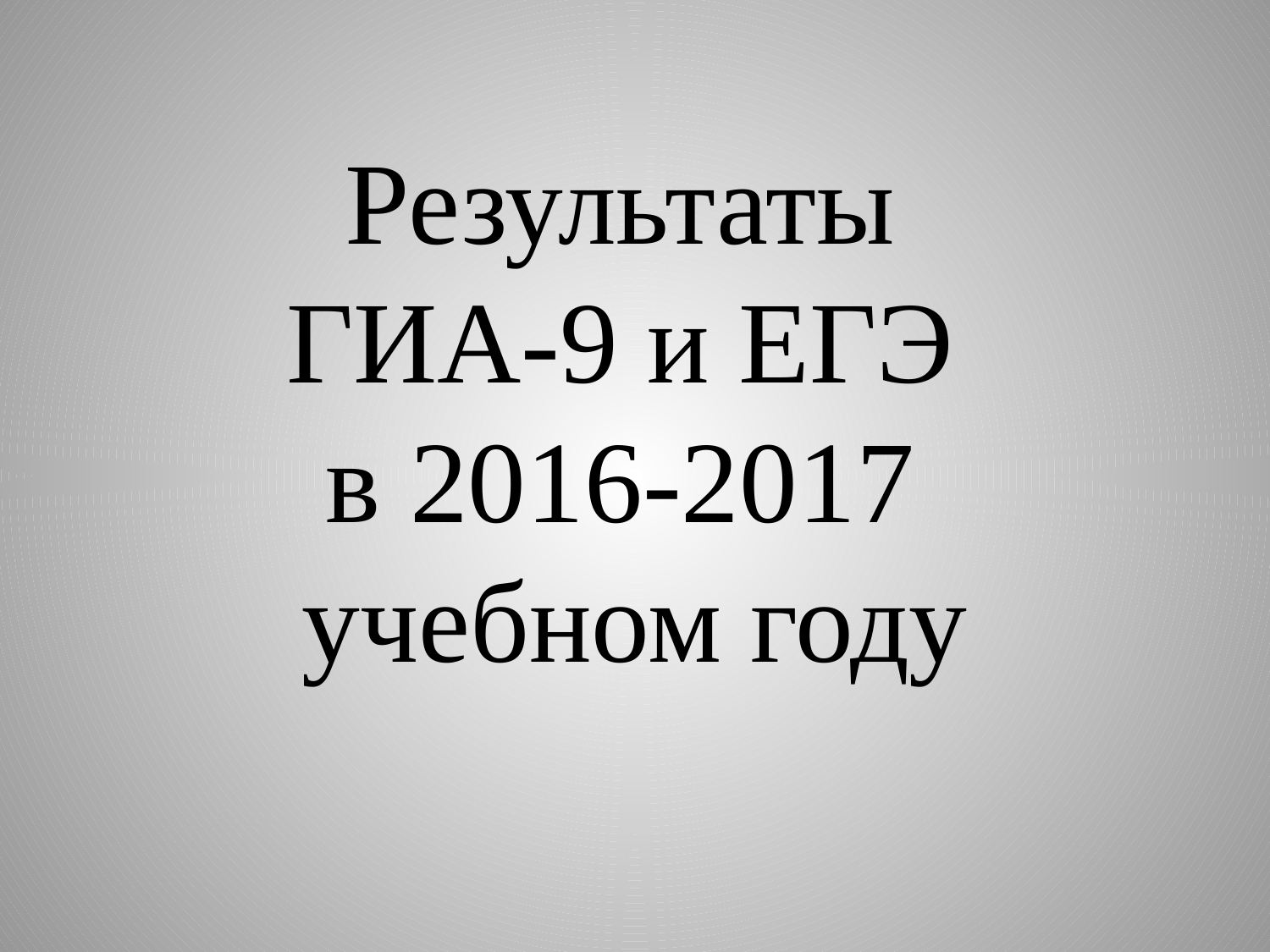

# Результаты ГИА-9 и ЕГЭ в 2016-2017 учебном году